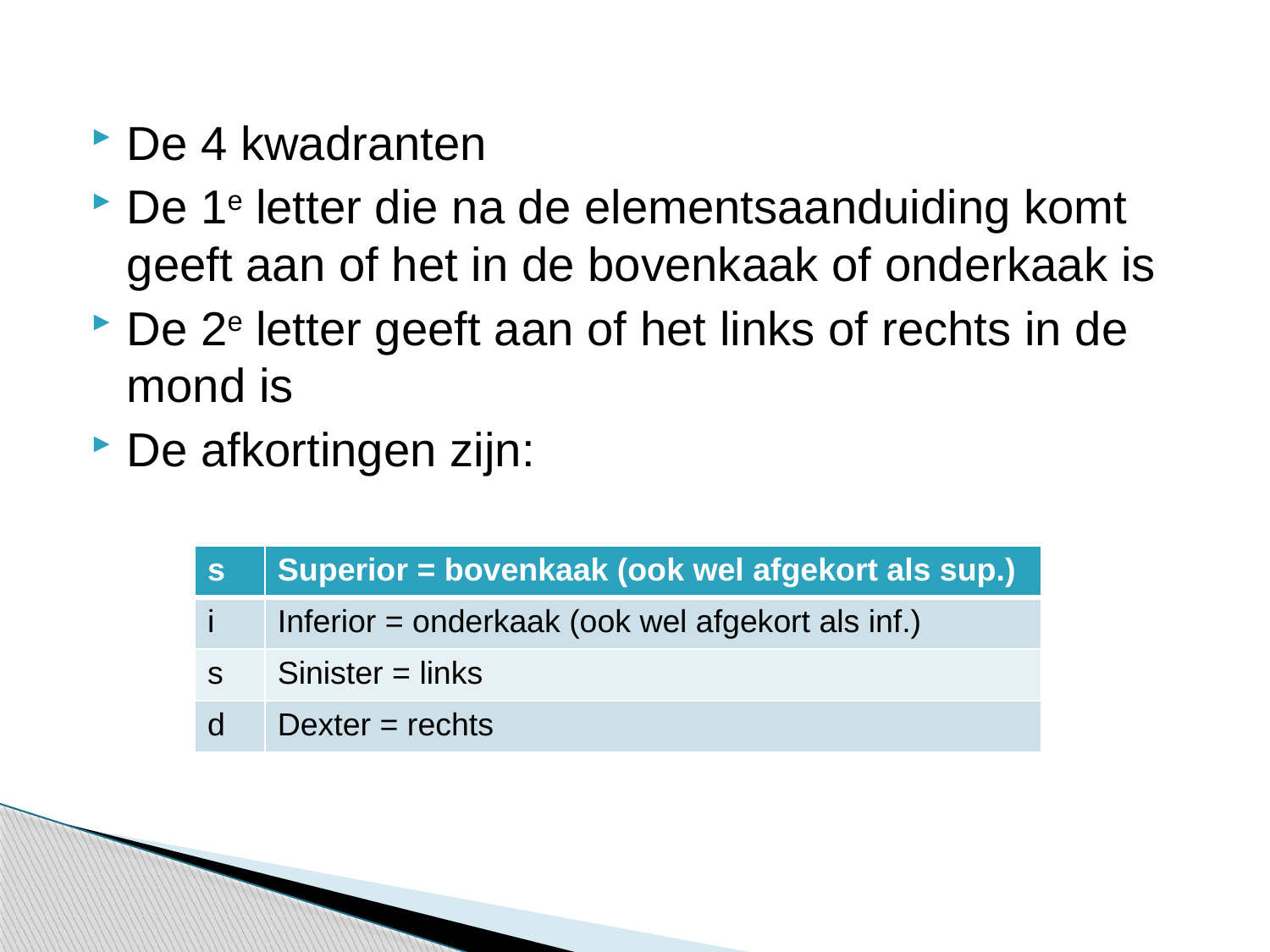

De 4 kwadranten
De 1e letter die na de elementsaanduiding komt geeft aan of het in de bovenkaak of onderkaak is
De 2e letter geeft aan of het links of rechts in de mond is
De afkortingen zijn:

| s | Superior = bovenkaak (ook wel afgekort als sup.) |
| --- | --- |
| i | Inferior = onderkaak (ook wel afgekort als inf.) |
| s | Sinister = links |
| d | Dexter = rechts |